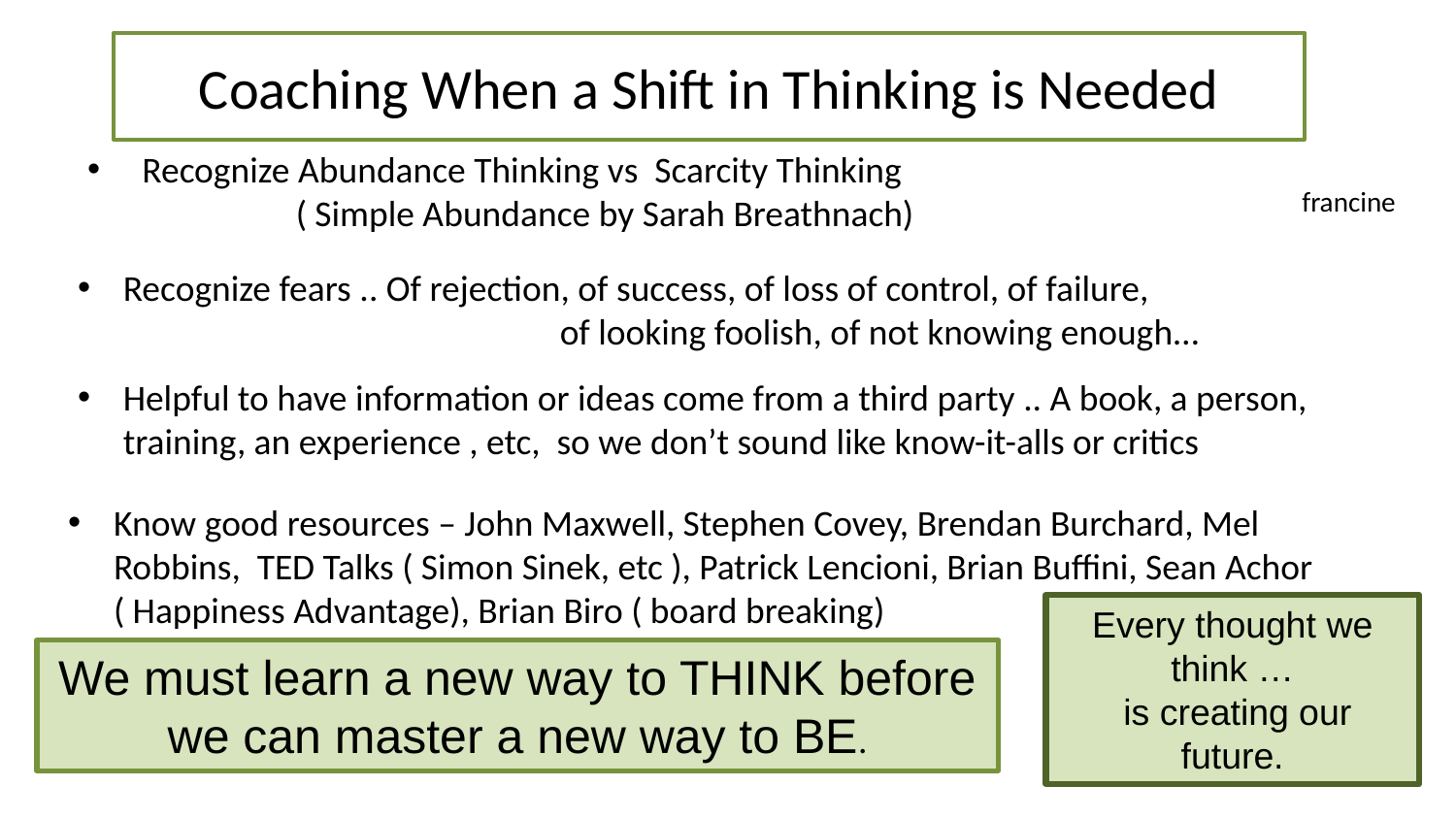

# Coaching When a Shift in Thinking is Needed
Recognize Abundance Thinking vs  Scarcity Thinking 				 ( Simple Abundance by Sarah Breathnach)

francine
Recognize fears .. Of rejection, of success, of loss of control, of failure, 				of looking foolish, of not knowing enough…
Helpful to have information or ideas come from a third party .. A book, a person, training, an experience , etc,  so we don’t sound like know-it-alls or critics
Know good resources – John Maxwell, Stephen Covey, Brendan Burchard, Mel Robbins,  TED Talks ( Simon Sinek, etc ), Patrick Lencioni, Brian Buffini, Sean Achor ( Happiness Advantage), Brian Biro ( board breaking)
Every thought we think …
 is creating our future.
We must learn a new way to THINK before we can master a new way to BE.